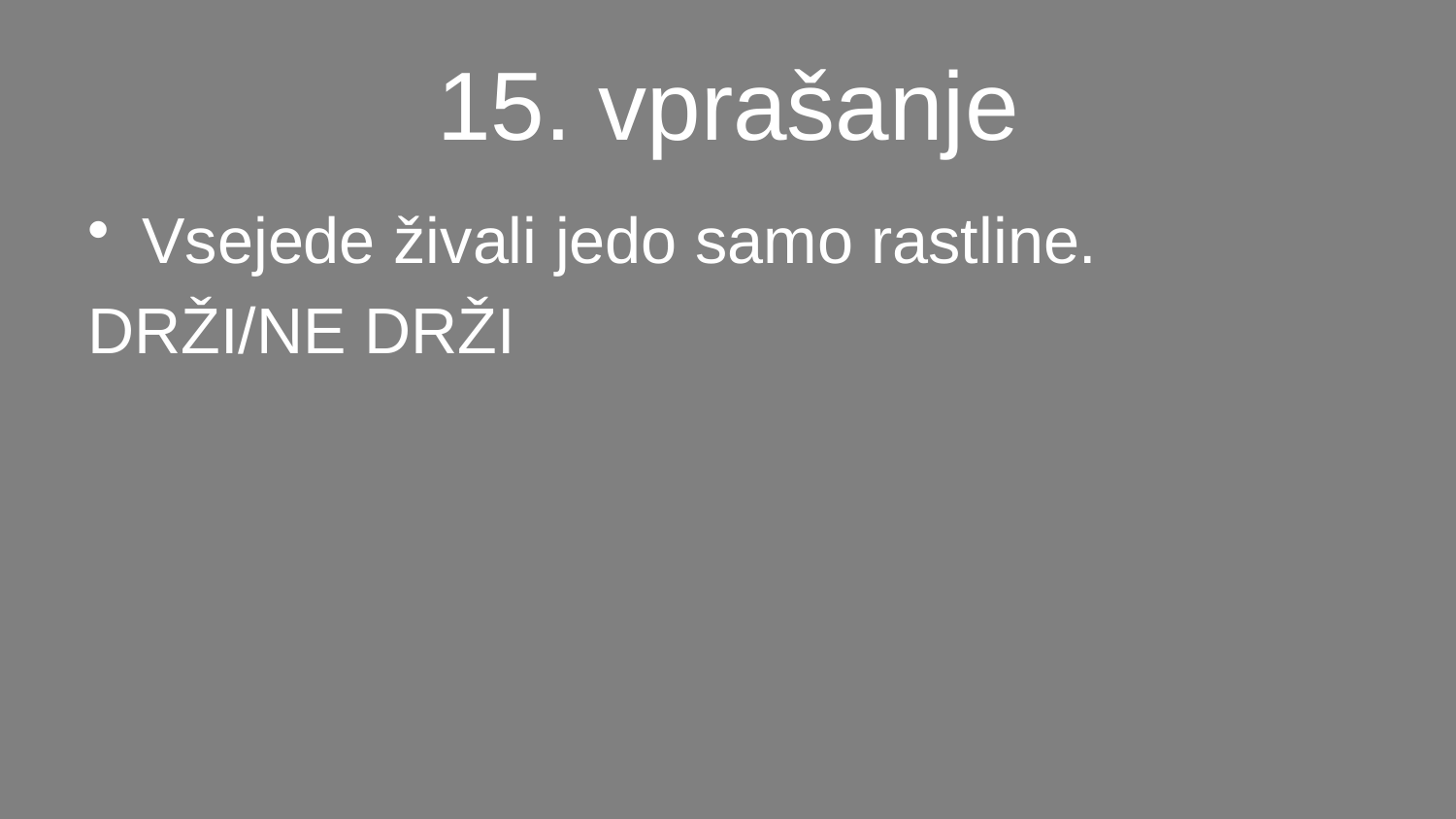

# 15. vprašanje
Vsejede živali jedo samo rastline.
DRŽI/NE DRŽI